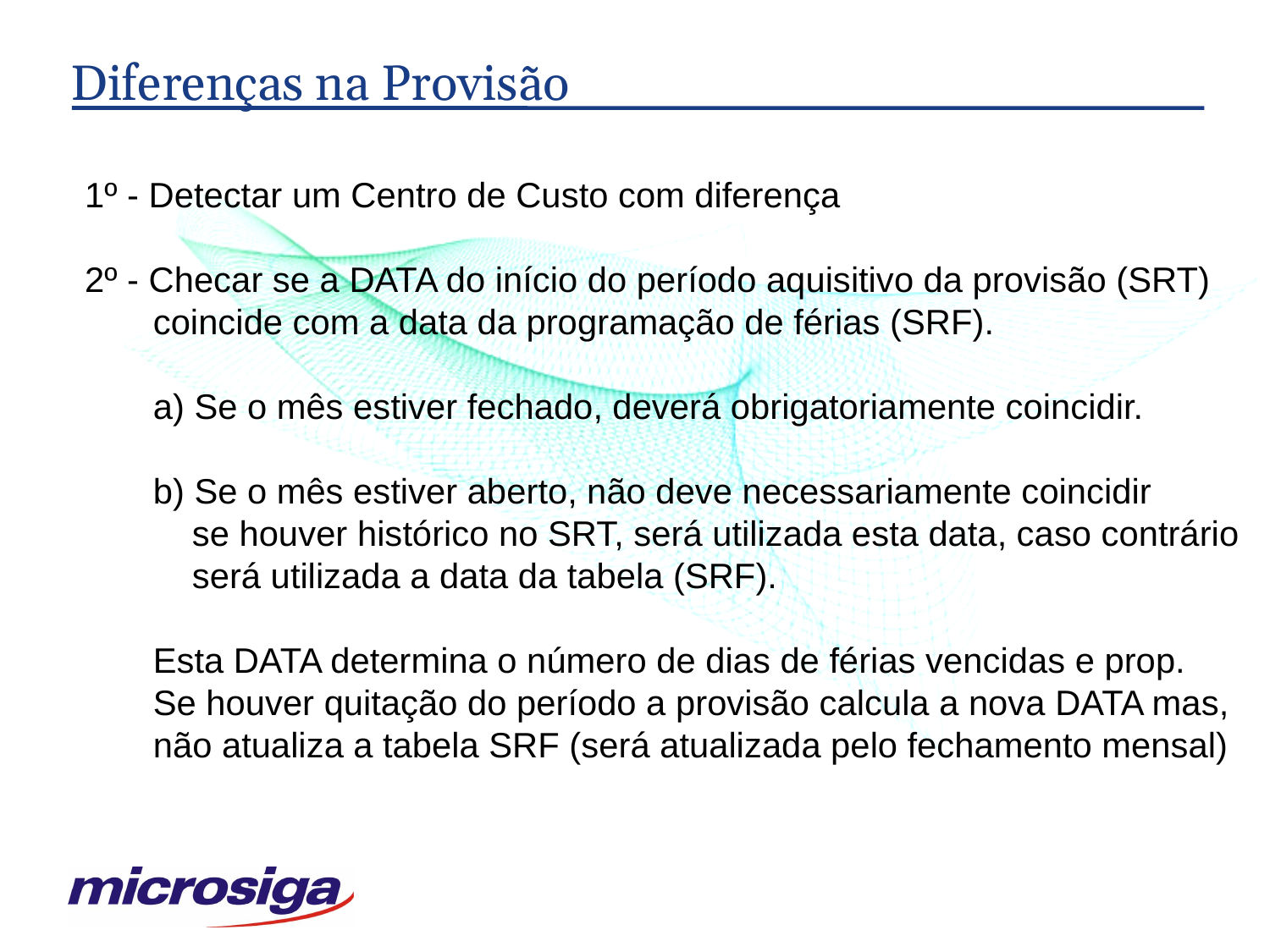

# Diferenças na Provisão

1º - Detectar um Centro de Custo com diferença

2º - Checar se a DATA do início do período aquisitivo da provisão (SRT)
       coincide com a data da programação de férias (SRF).

       a) Se o mês estiver fechado, deverá obrigatoriamente coincidir.

       b) Se o mês estiver aberto, não deve necessariamente coincidir
           se houver histórico no SRT, será utilizada esta data, caso contrário
           será utilizada a data da tabela (SRF).

       Esta DATA determina o número de dias de férias vencidas e prop.
       Se houver quitação do período a provisão calcula a nova DATA mas,
       não atualiza a tabela SRF (será atualizada pelo fechamento mensal)